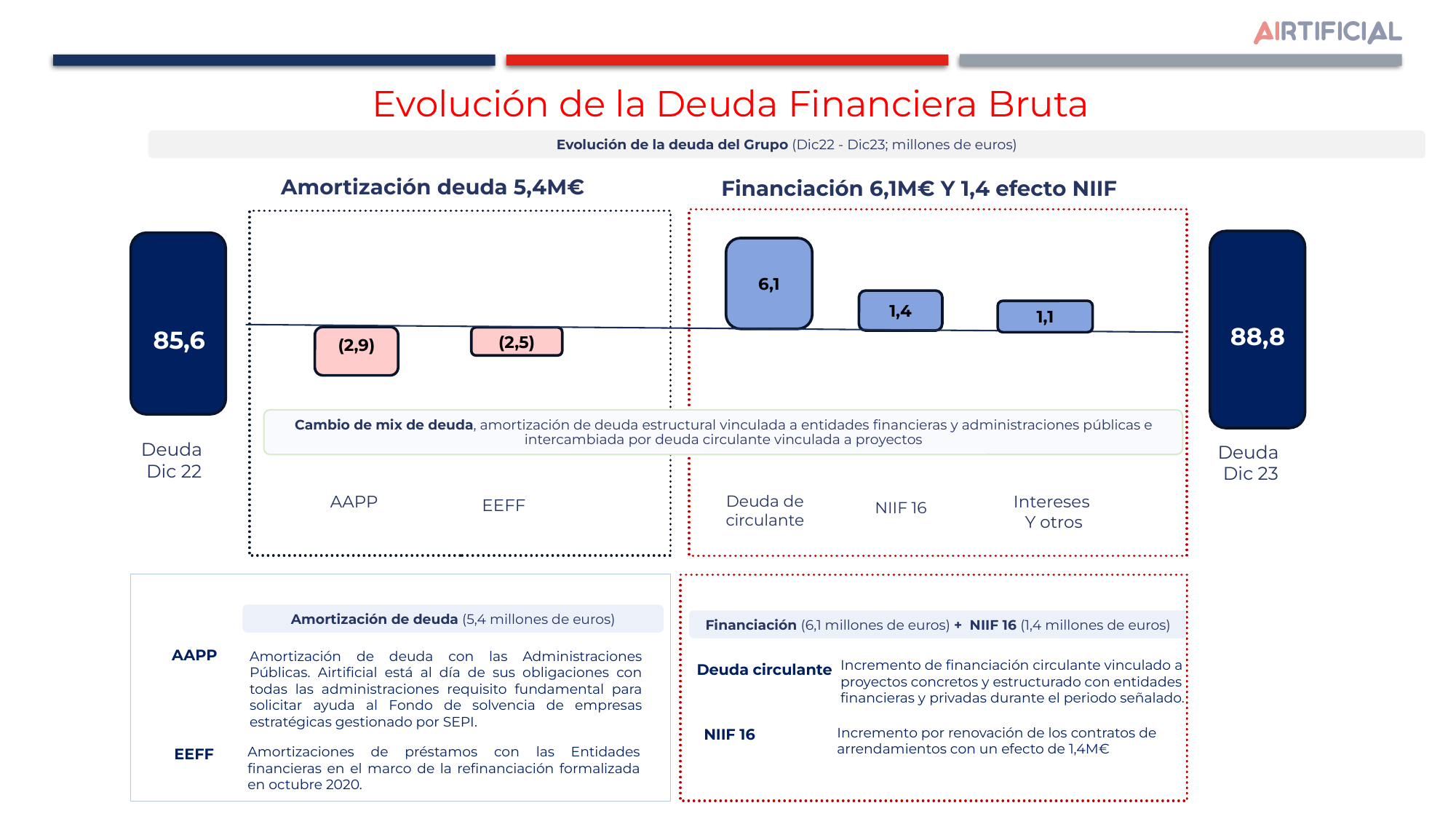

Evolución de la Deuda Financiera Bruta
Evolución de la deuda del Grupo (Dic22 - Dic23; millones de euros)
Amortización deuda 5,4M€

Financiación 6,1M€ Y 1,4 efecto NIIF

 85,6
6,1
1,4
1,1
(2,9)
(2,5)
Cambio de mix de deuda, amortización de deuda estructural vinculada a entidades financieras y administraciones públicas e intercambiada por deuda circulante vinculada a proyectos
Deuda
Dic 22
Deuda
Dic 23
AAPP
EEFF
NIIF 16
Deuda de circulante
Intereses
Y otros

Amortización de deuda (5,4 millones de euros)
Financiación (6,1 millones de euros) +  NIIF 16 (1,4 millones de euros)
AAPP
Amortización de deuda con las Administraciones Públicas. Airtificial está al día de sus obligaciones con todas las administraciones requisito fundamental para solicitar ayuda al Fondo de solvencia de empresas estratégicas gestionado por SEPI.
Incremento de financiación circulante vinculado a proyectos concretos y estructurado con entidades financieras y privadas durante el periodo señalado.
Deuda circulante
Incremento por renovación de los contratos de arrendamientos con un efecto de 1,4M€
NIIF 16
Amortizaciones de préstamos con las Entidades financieras en el marco de la refinanciación formalizada en octubre 2020.
EEFF

 88,8